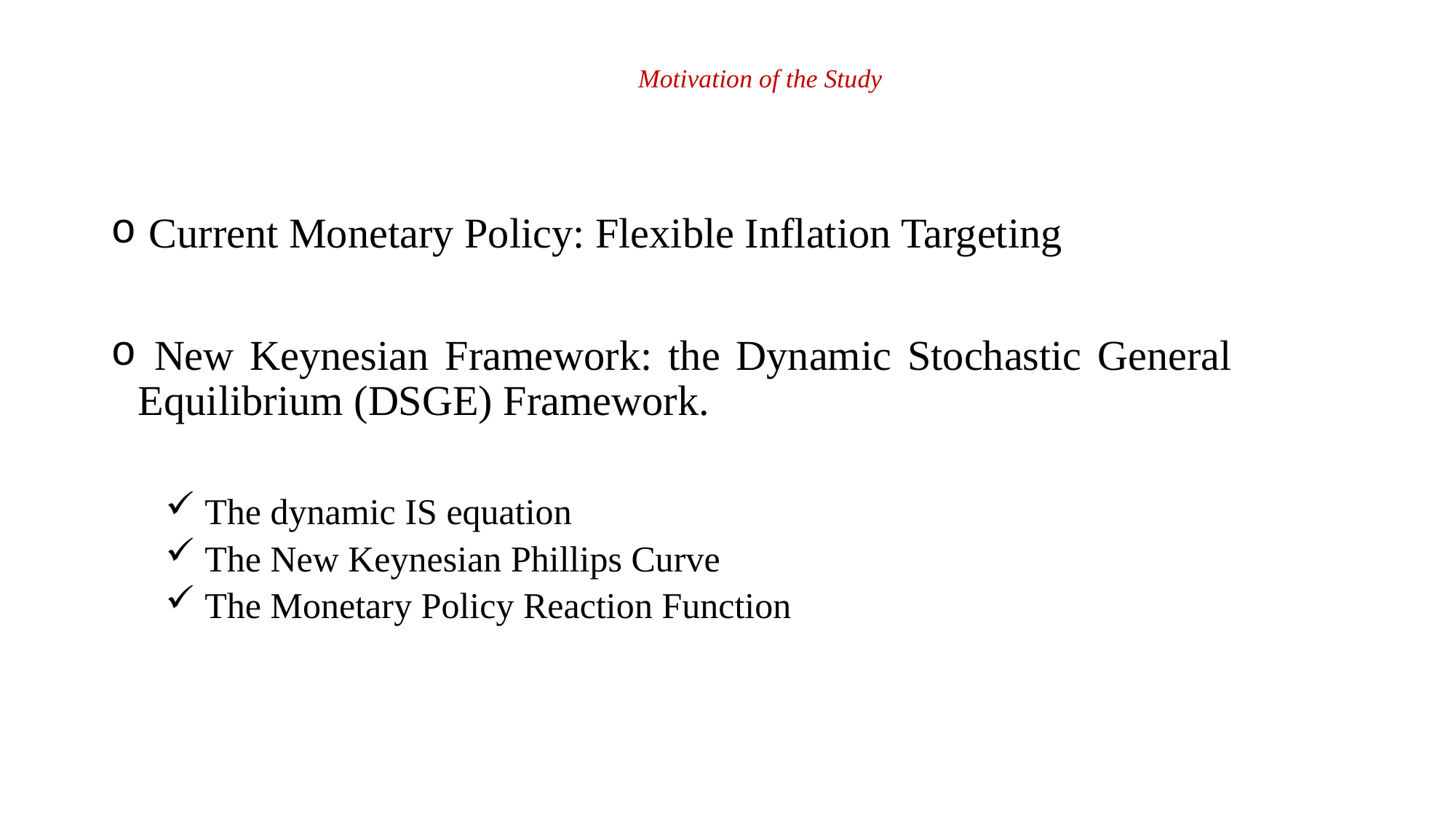

# Motivation of the Study

 Current Monetary Policy: Flexible Inflation Targeting

 New Keynesian Framework: the Dynamic Stochastic General        Equilibrium (DSGE) Framework.

 The dynamic IS equation
 The New Keynesian Phillips Curve
 The Monetary Policy Reaction Function